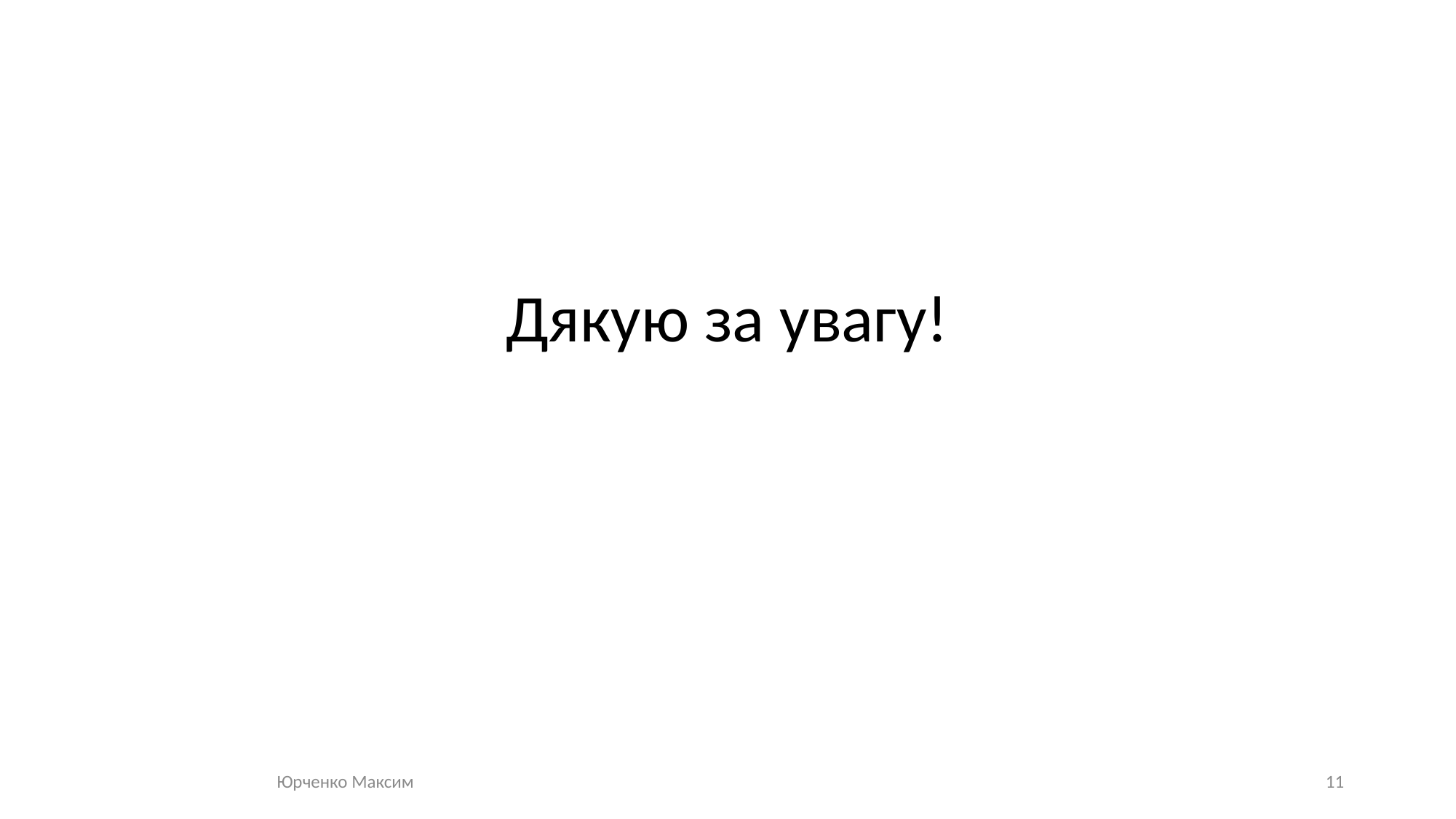

# Дякую за увагу!
Юрченко Максим
11